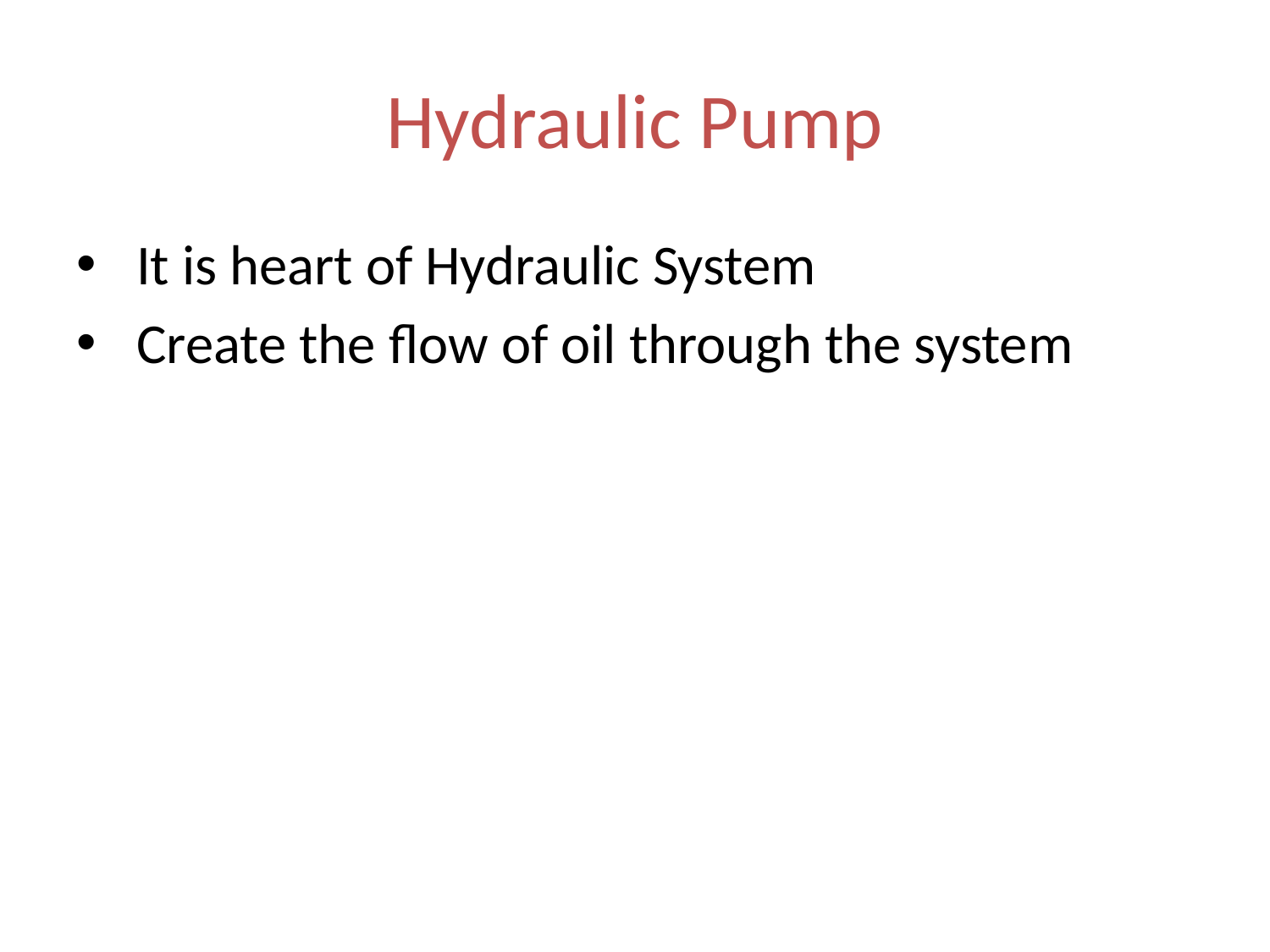

# Hydraulic Pump
 It is heart of Hydraulic System
 Create the flow of oil through the system